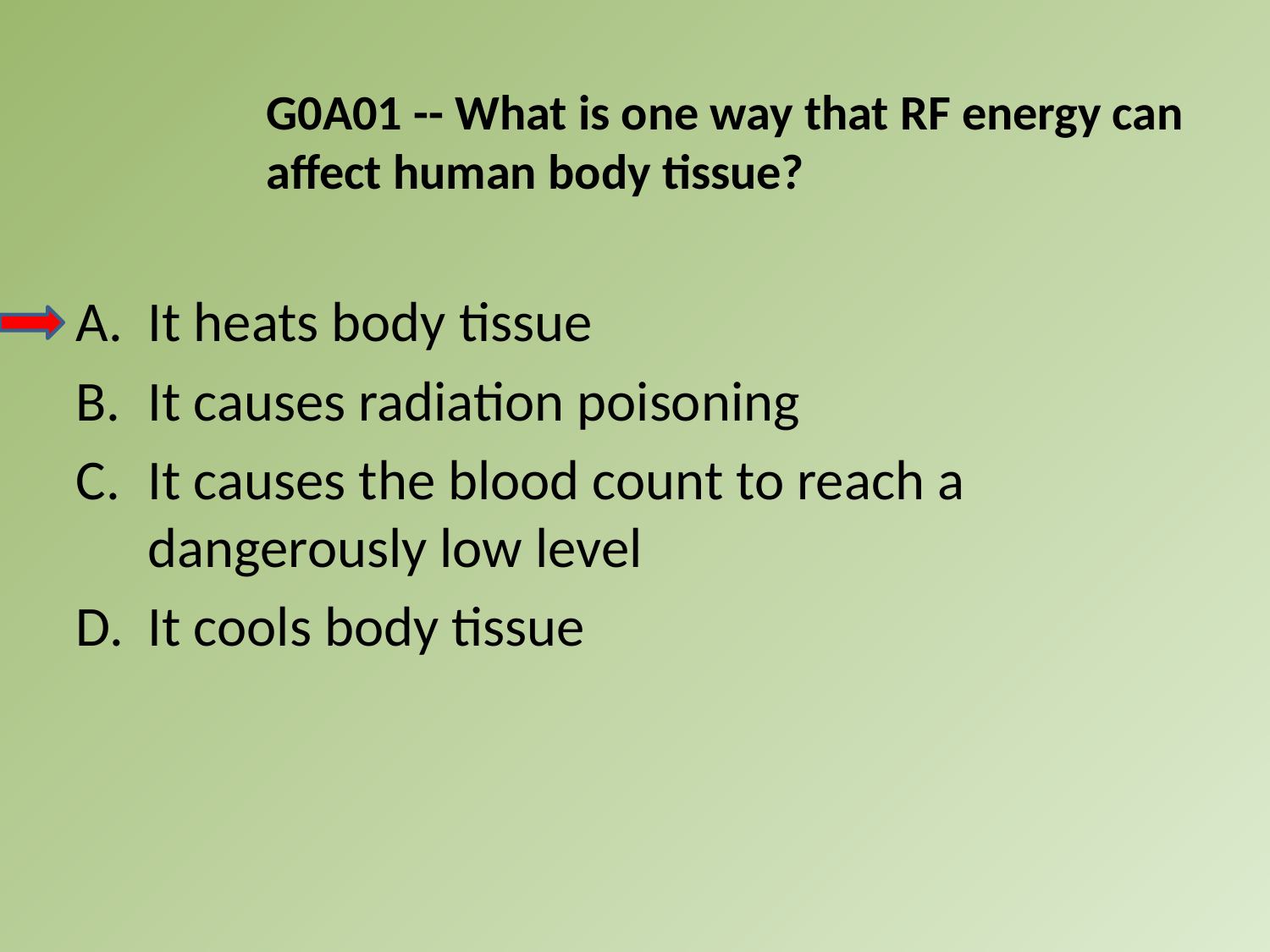

G0A01 -- What is one way that RF energy can affect human body tissue?
A.	It heats body tissue
B.	It causes radiation poisoning
C.	It causes the blood count to reach a dangerously low level
D.	It cools body tissue